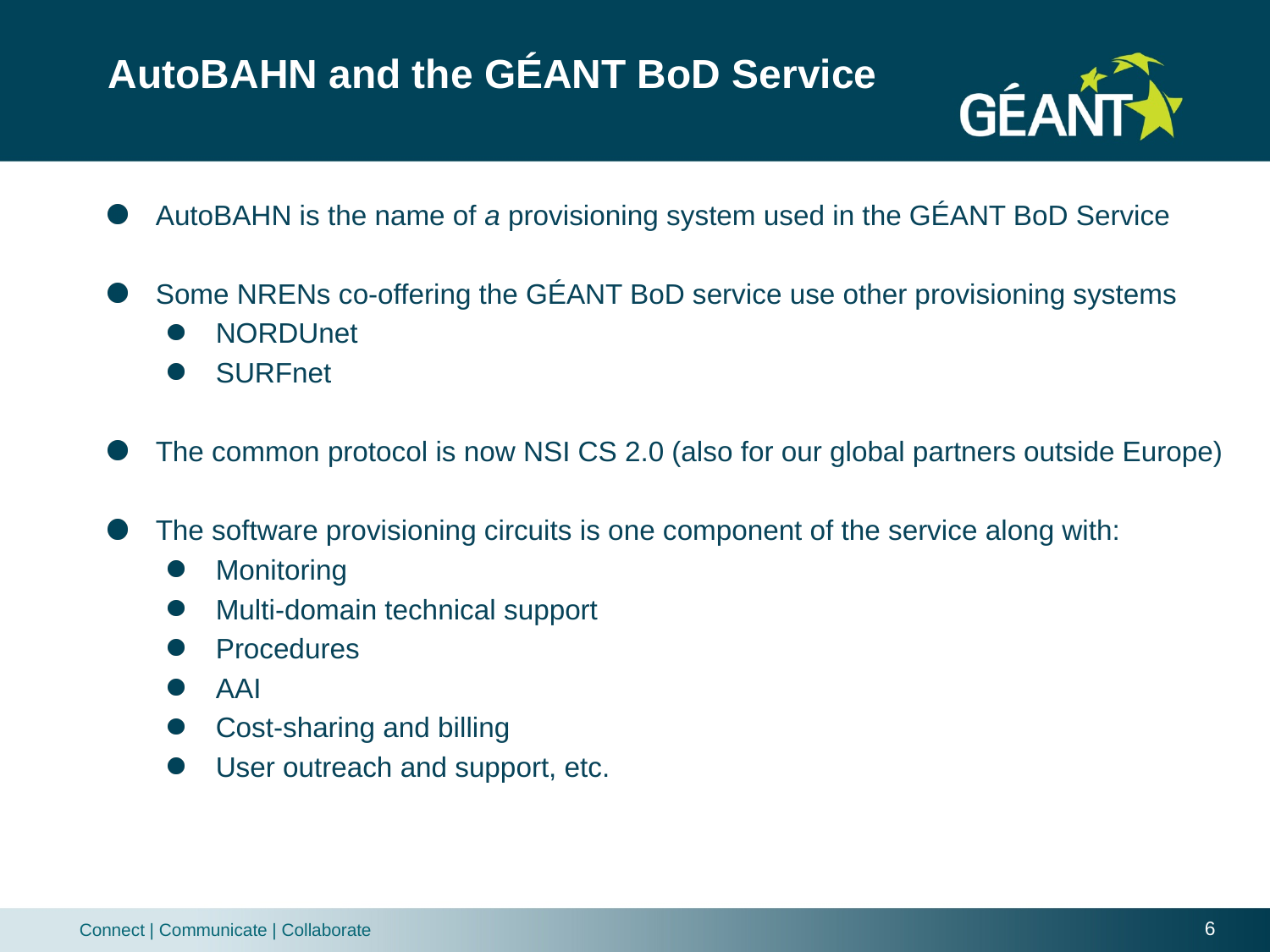

# AutoBAHN and the GÉANT BoD Service
AutoBAHN is the name of a provisioning system used in the GÉANT BoD Service

Some NRENs co-offering the GÉANT BoD service use other provisioning systems
NORDUnet
SURFnet

The common protocol is now NSI CS 2.0 (also for our global partners outside Europe)

The software provisioning circuits is one component of the service along with:
Monitoring
Multi-domain technical support
Procedures
AAI
Cost-sharing and billing
User outreach and support, etc.